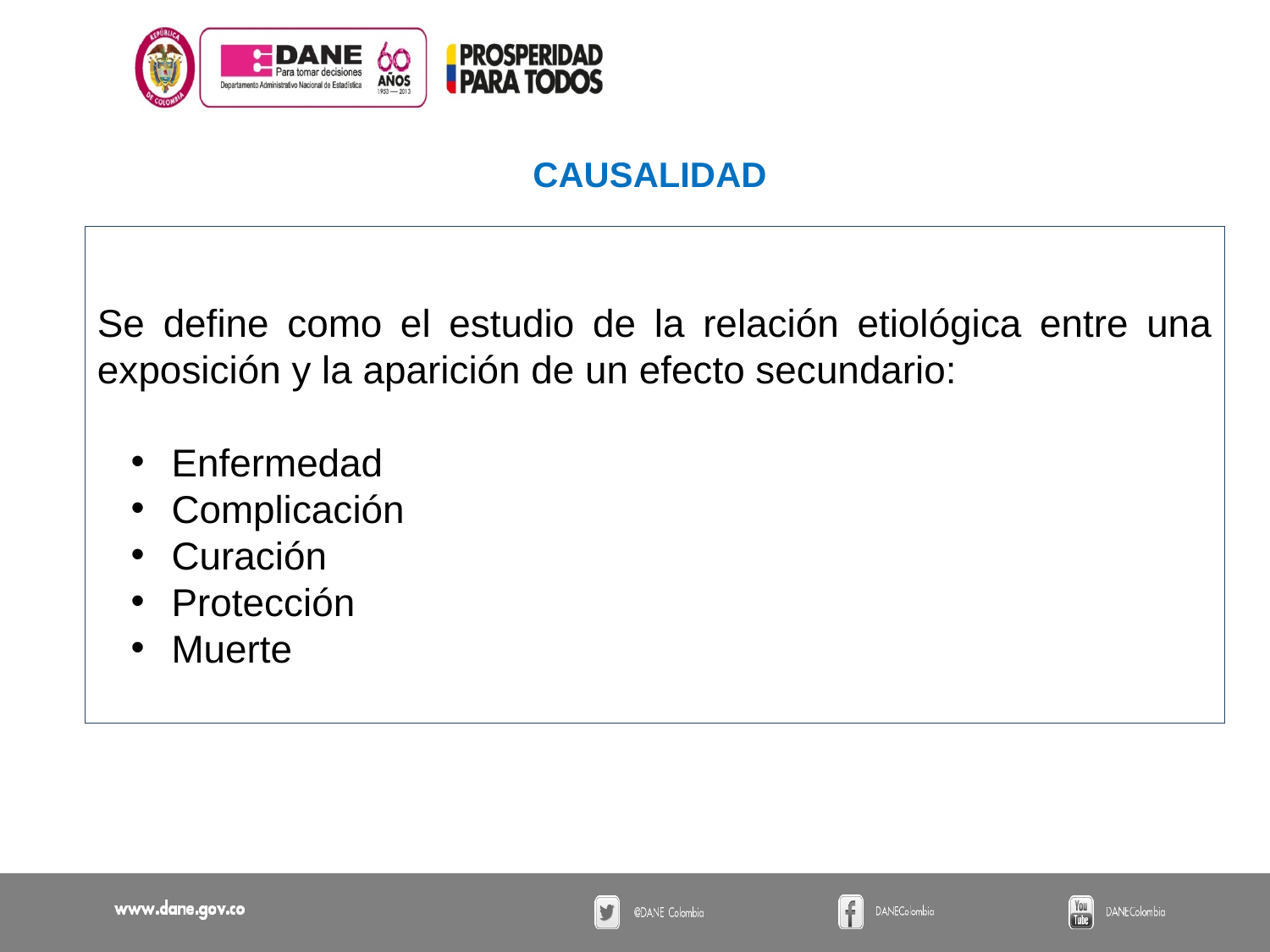

CAUSALIDAD

Se define como el estudio de la relación etiológica entre una exposición y la aparición de un efecto secundario:

 Enfermedad
 Complicación
 Curación
 Protección
 Muerte